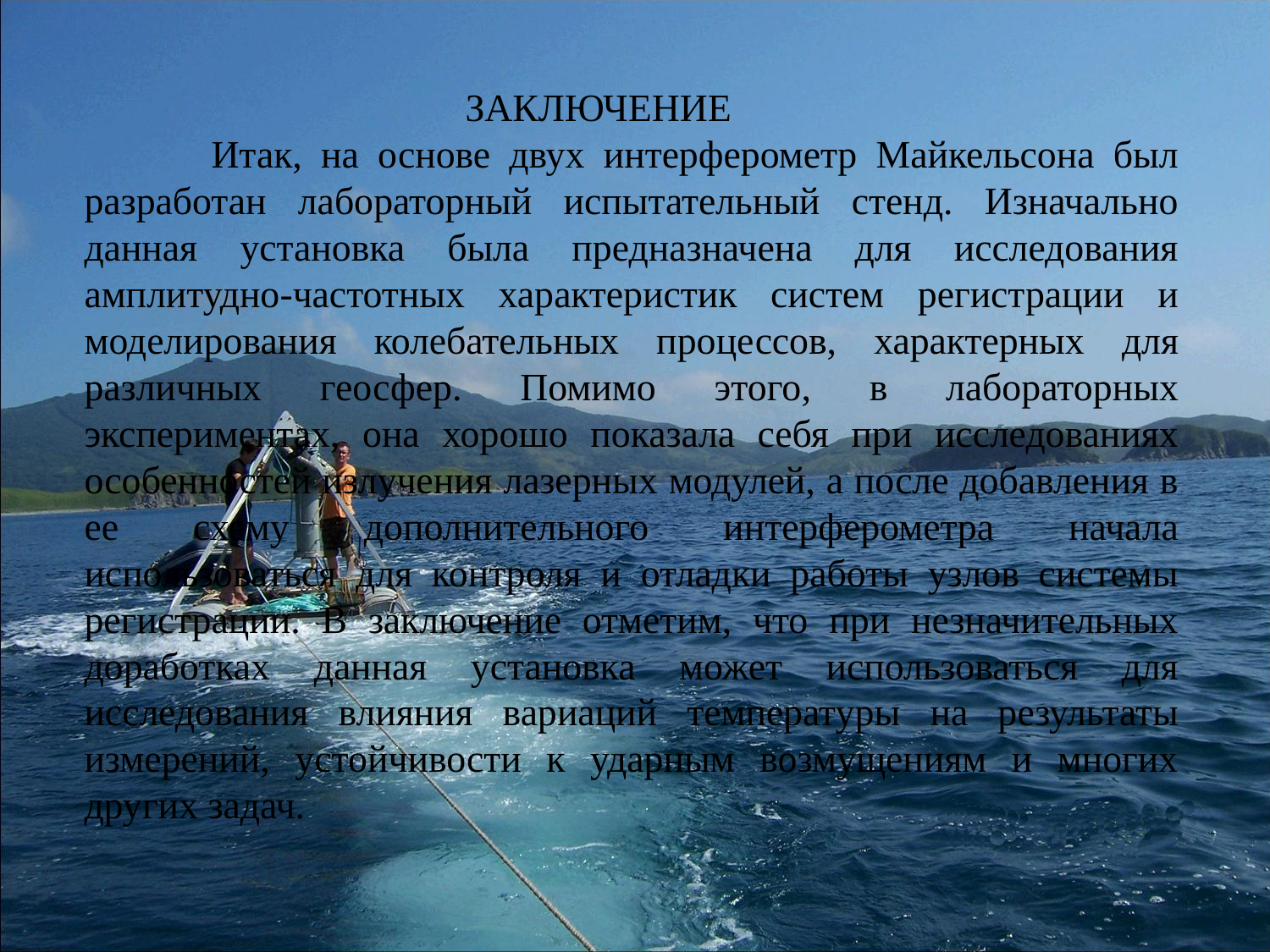

ЗАКЛЮЧЕНИЕ
	Итак, на основе двух интерферометр Майкельсона был разработан лабораторный испытательный стенд. Изначально данная установка была предназначена для исследования амплитудно-частотных характеристик систем регистрации и моделирования колебательных процессов, характерных для различных геосфер. Помимо этого, в лабораторных экспериментах, она хорошо показала себя при исследованиях особенностей излучения лазерных модулей, а после добавления в ее схему дополнительного интерферометра начала использоваться для контроля и отладки работы узлов системы регистрации. В заключение отметим, что при незначительных доработках данная установка может использоваться для исследования влияния вариаций температуры на результаты измерений, устойчивости к ударным возмущениям и многих других задач.